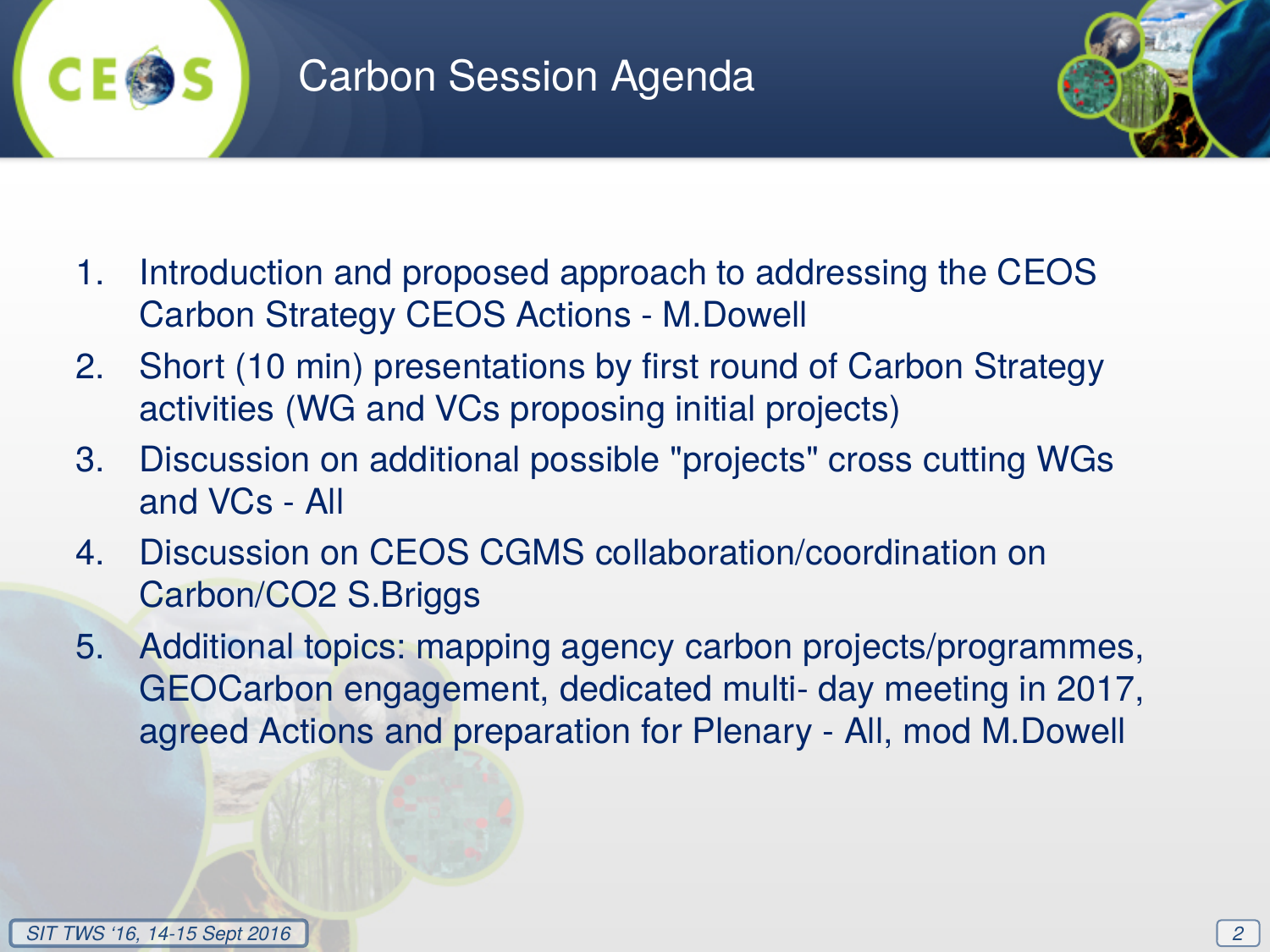

Carbon Session Agenda
Introduction and proposed approach to addressing the CEOS Carbon Strategy CEOS Actions - M.Dowell
Short (10 min) presentations by first round of Carbon Strategy activities (WG and VCs proposing initial projects)
Discussion on additional possible "projects" cross cutting WGs and VCs - All
Discussion on CEOS CGMS collaboration/coordination on Carbon/CO2 S.Briggs
Additional topics: mapping agency carbon projects/programmes, GEOCarbon engagement, dedicated multi- day meeting in 2017, agreed Actions and preparation for Plenary - All, mod M.Dowell
2